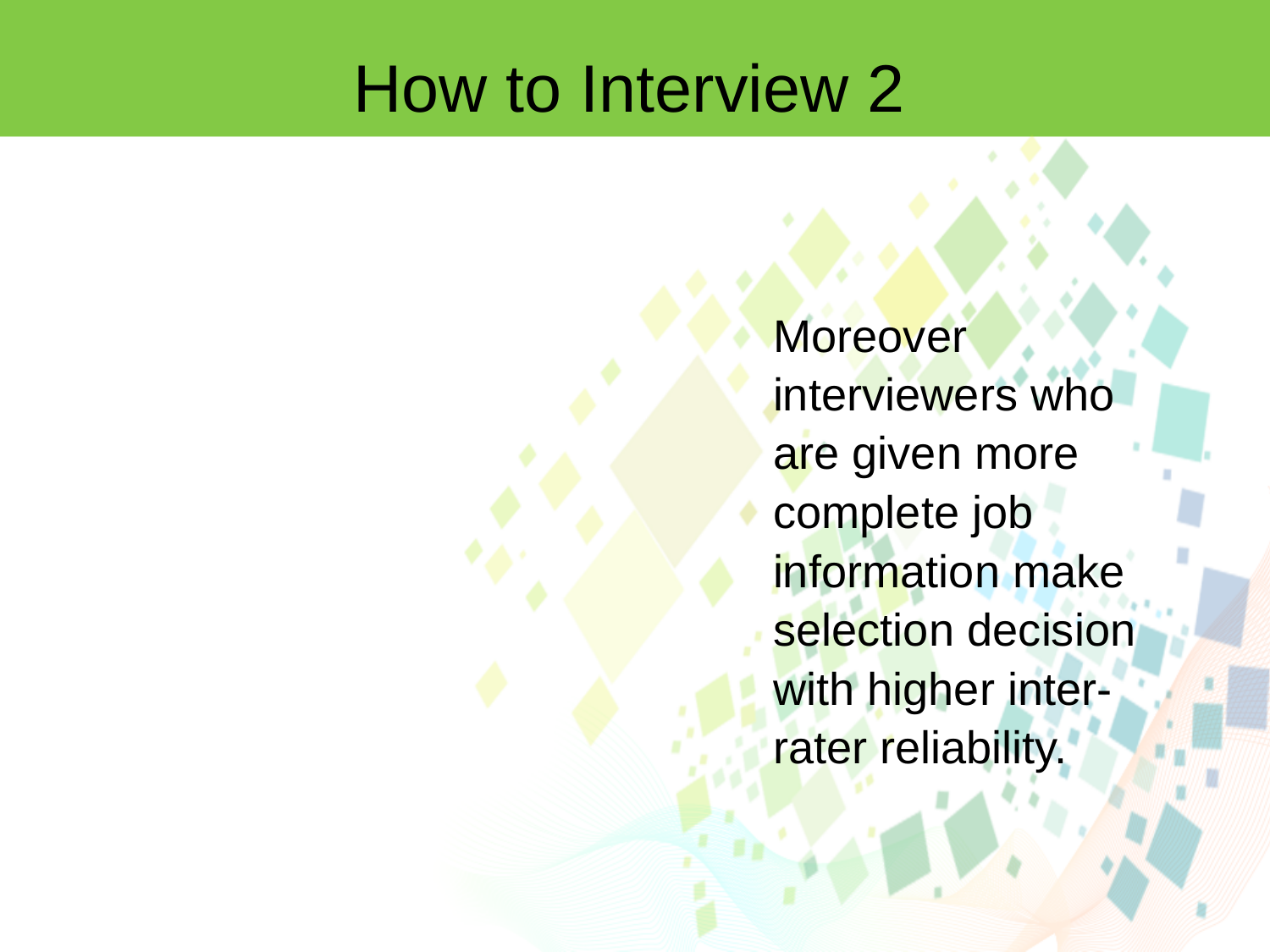

How to Interview 2
Moreover interviewers who are given more complete job information make selection decision with higher inter-rater reliability.